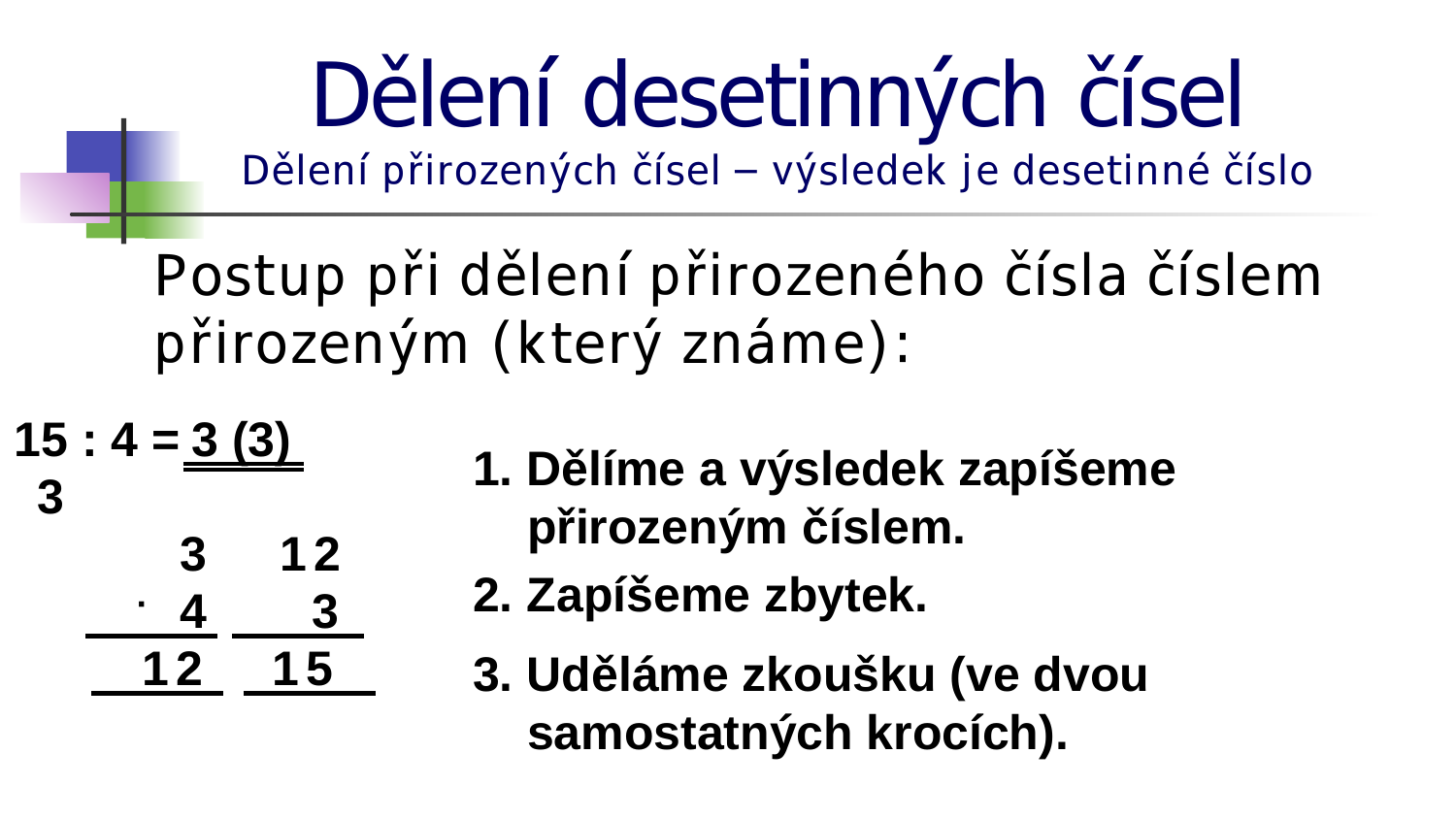

# Dělení desetinných čísel Dělení přirozených čísel – výsledek je desetinné číslo
Postup při dělení přirozeného čísla číslem přirozeným (který známe):
15 : 4 =
3
(3)
1. Dělíme a výsledek zapíšeme
    přirozeným číslem.
3
3
1
2
2. Zapíšeme zbytek.
·
4
3
1
2
1
5
3. Uděláme zkoušku (ve dvou
    samostatných krocích).